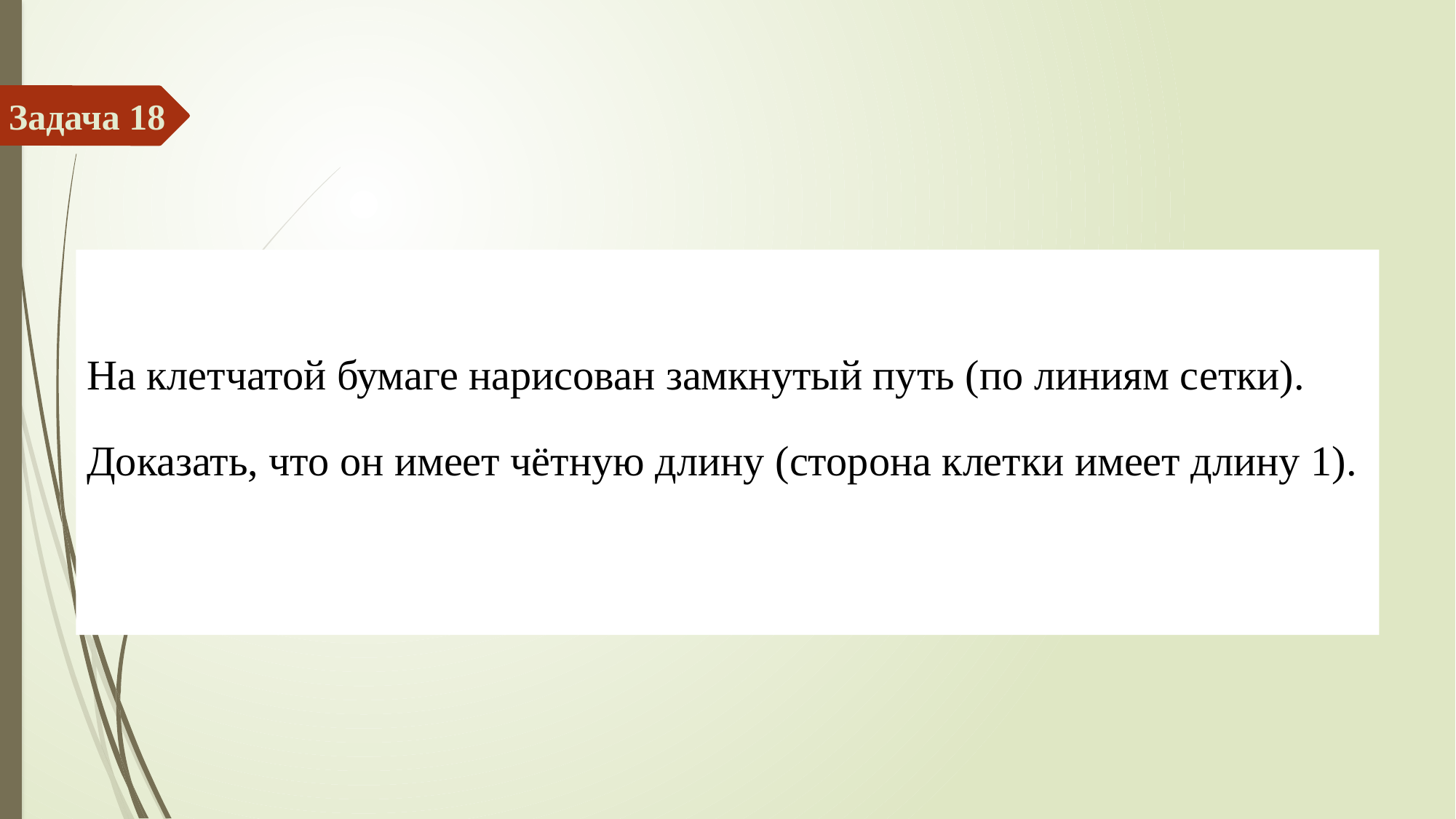

# Задача 18

На клетчатой бумаге нарисован замкнутый путь (по линиям сетки). Доказать, что он имеет чётную длину (сторона клетки имеет длину 1).